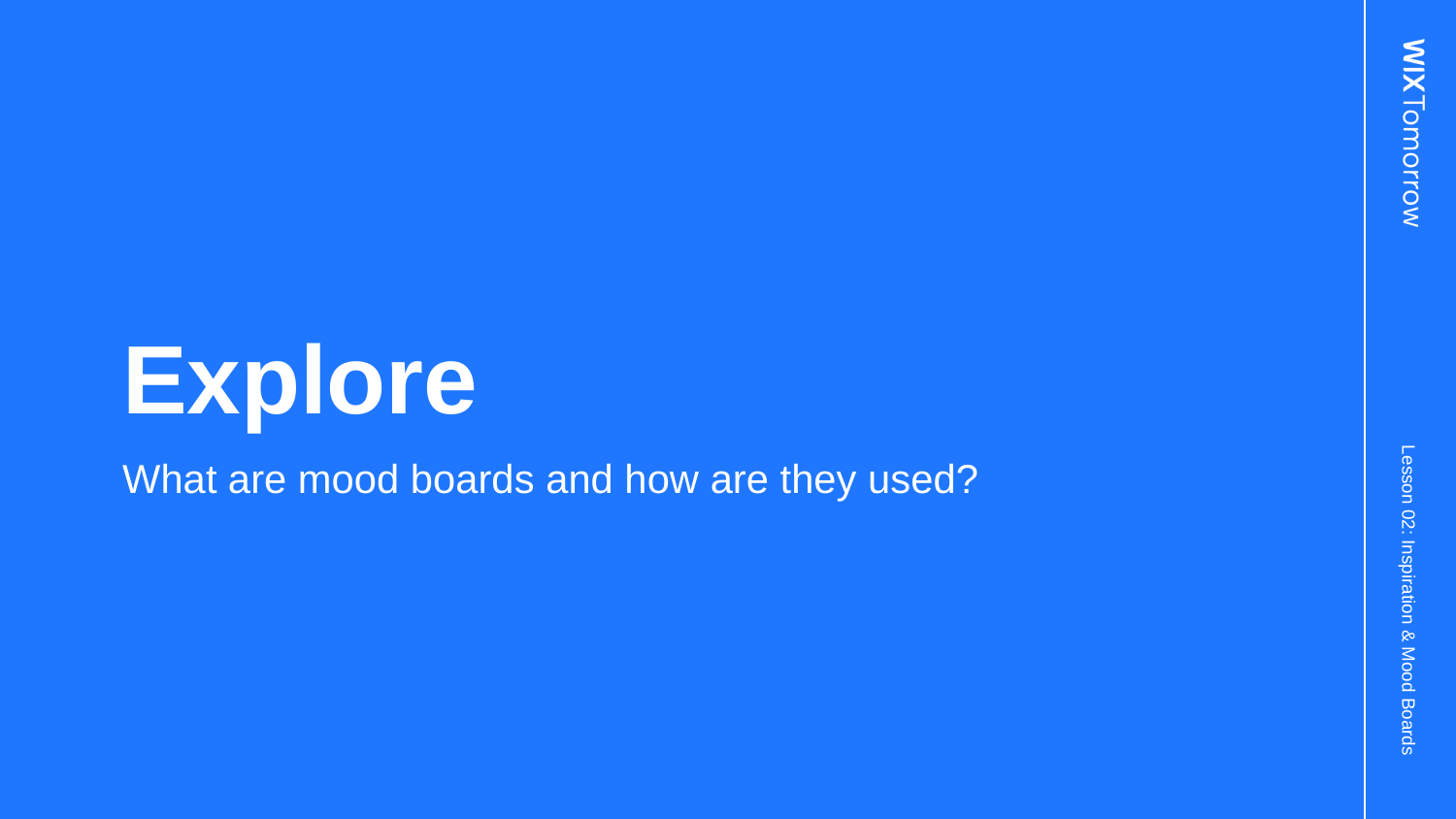

# Explore
What are mood boards and how are they used?